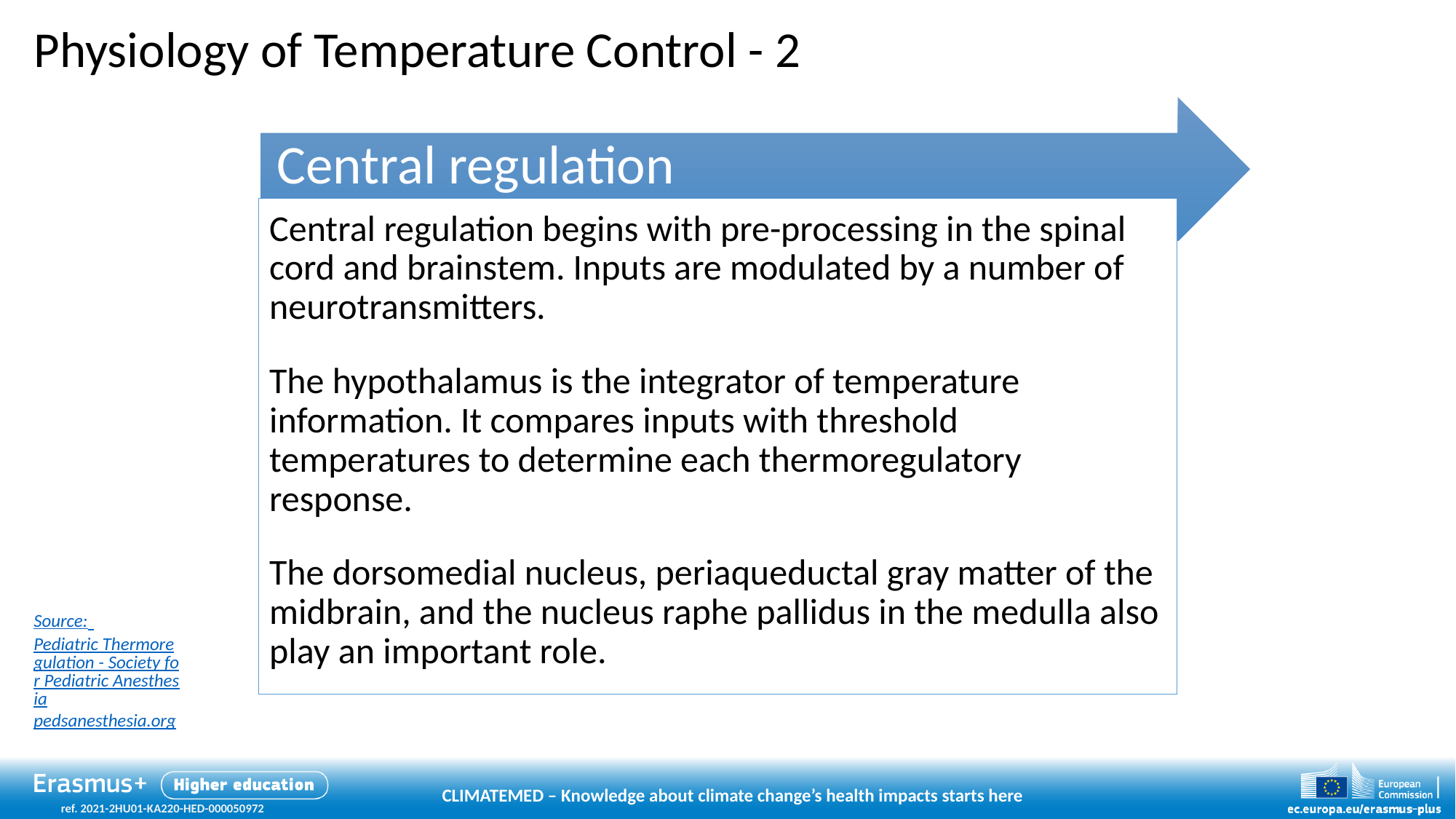

# Physiology of Temperature Control - 2
Central regulation
Central regulation begins with pre-processing in the spinal cord and brainstem. Inputs are modulated by a number of neurotransmitters.

The hypothalamus is the integrator of temperature information. It compares inputs with threshold temperatures to determine each thermoregulatory response.

The dorsomedial nucleus, periaqueductal gray matter of the midbrain, and the nucleus raphe pallidus in the medulla also play an important role.
Source: Pediatric Thermoregulation - Society for Pediatric Anesthesia
pedsanesthesia.org